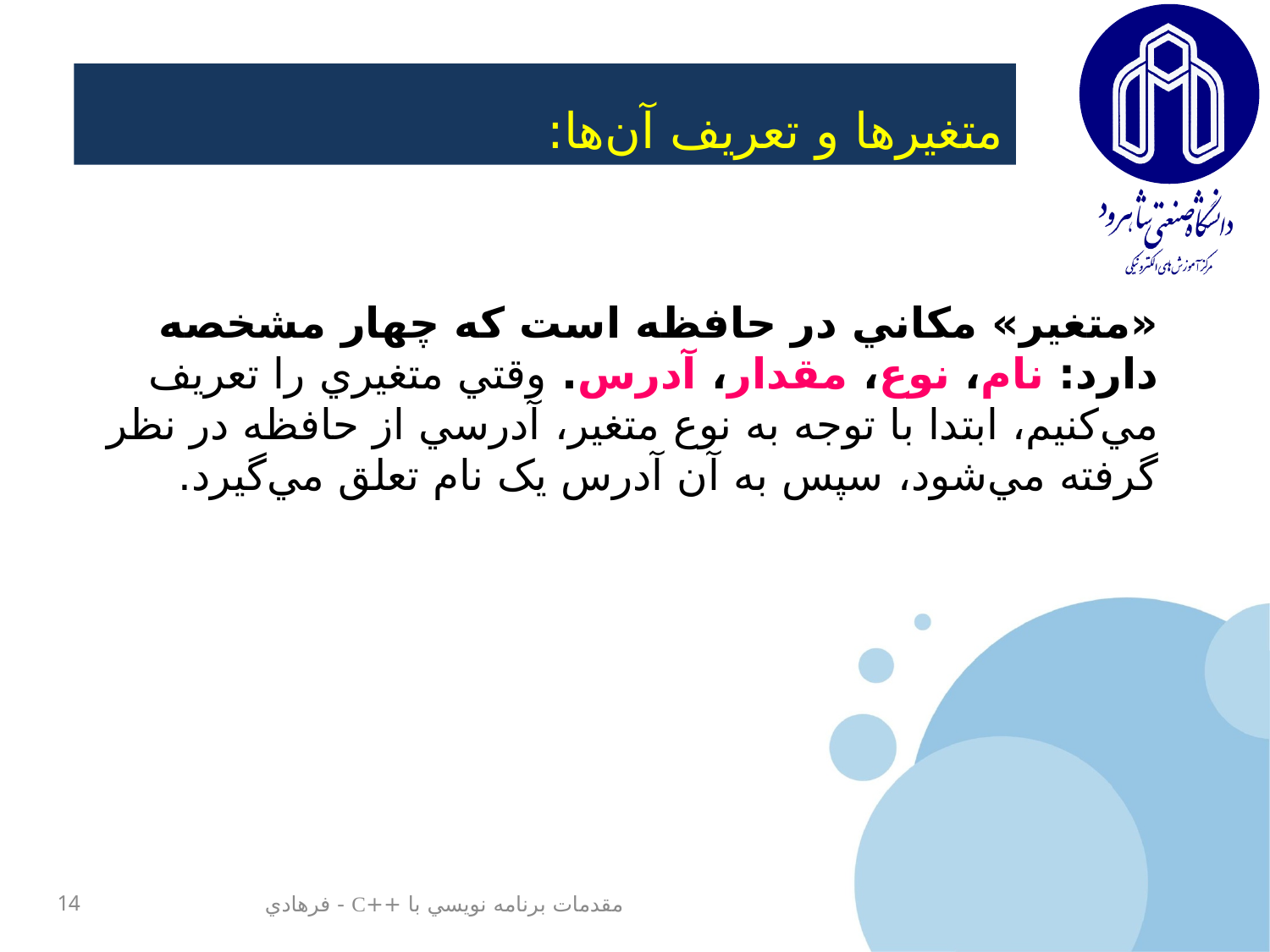

متغيرها و تعريف آن‌ها:
«متغير» مکاني در حافظه است که چهار مشخصه دارد: نام، نوع، مقدار، آدرس. وقتي متغيري را تعريف مي‌کنيم، ابتدا با توجه به نوع متغير، آدرسي از حافظه در نظر گرفته مي‌شود، سپس به آن آدرس يک نام تعلق مي‌گيرد.
14
مقدمات برنامه نويسي با ++C - فرهادي